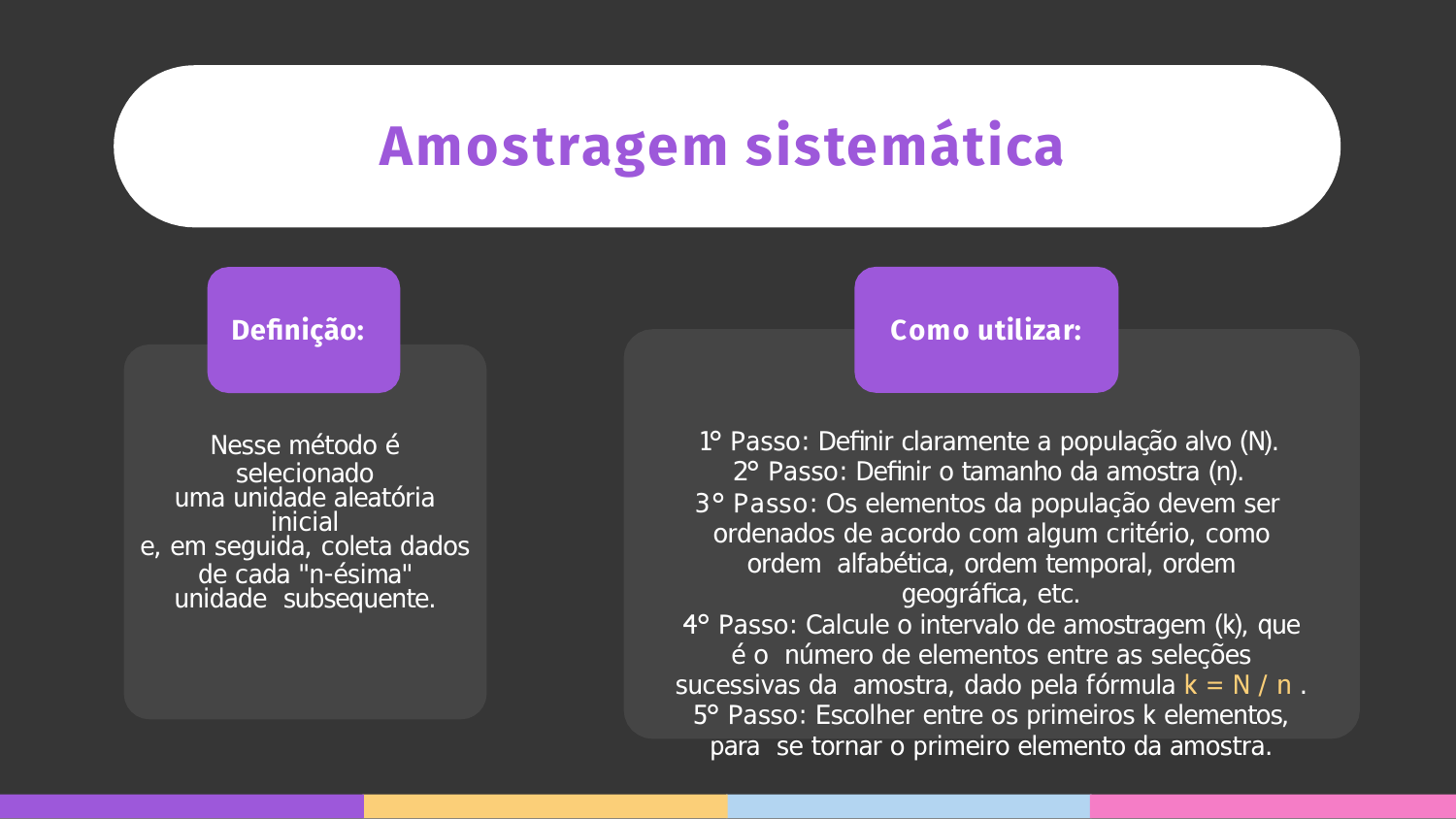

# Amostragem sistemática

Definição:
Como utilizar:
1° Passo: Definir claramente a população alvo (N).
2° Passo: Definir o tamanho da amostra (n).
3° Passo: Os elementos da população devem ser  ordenados de acordo com algum critério, como ordem  alfabética, ordem temporal, ordem geográfica, etc.
4° Passo: Calcule o intervalo de amostragem (k), que é o  número de elementos entre as seleções sucessivas da  amostra, dado pela fórmula k = N / n .
5° Passo: Escolher entre os primeiros k elementos, para  se tornar o primeiro elemento da amostra.
Nesse método é selecionado
uma unidade aleatória inicial
e, em seguida, coleta dados
de cada "n-ésima" unidade  subsequente.